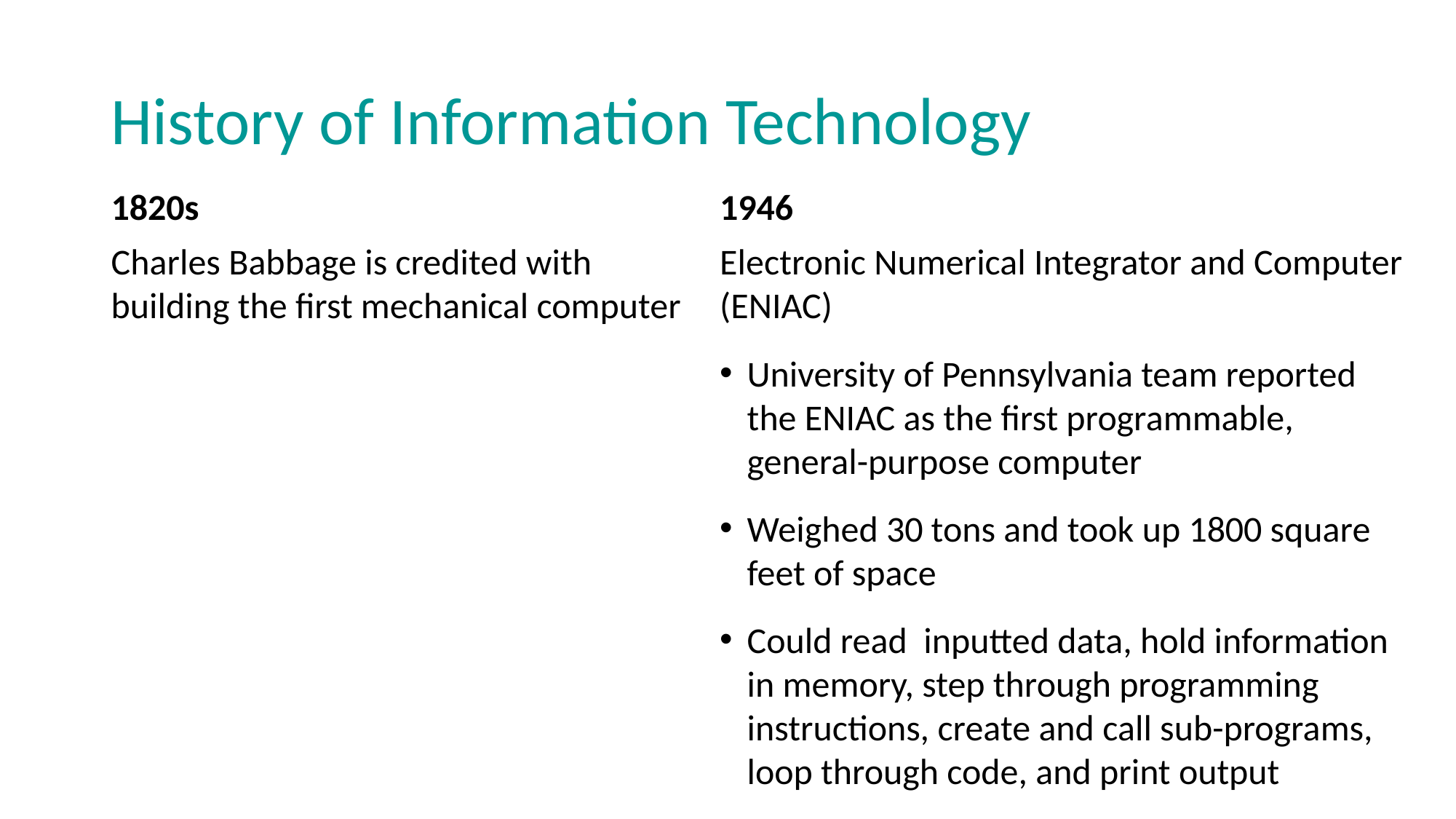

# History of Information Technology
1820s
1946
Charles Babbage is credited with building the first mechanical computer
Electronic Numerical Integrator and Computer (ENIAC)
University of Pennsylvania team reported the ENIAC as the first programmable, general-purpose computer
Weighed 30 tons and took up 1800 square feet of space
Could read  inputted data, hold information in memory, step through programming instructions, create and call sub-programs, loop through code, and print output